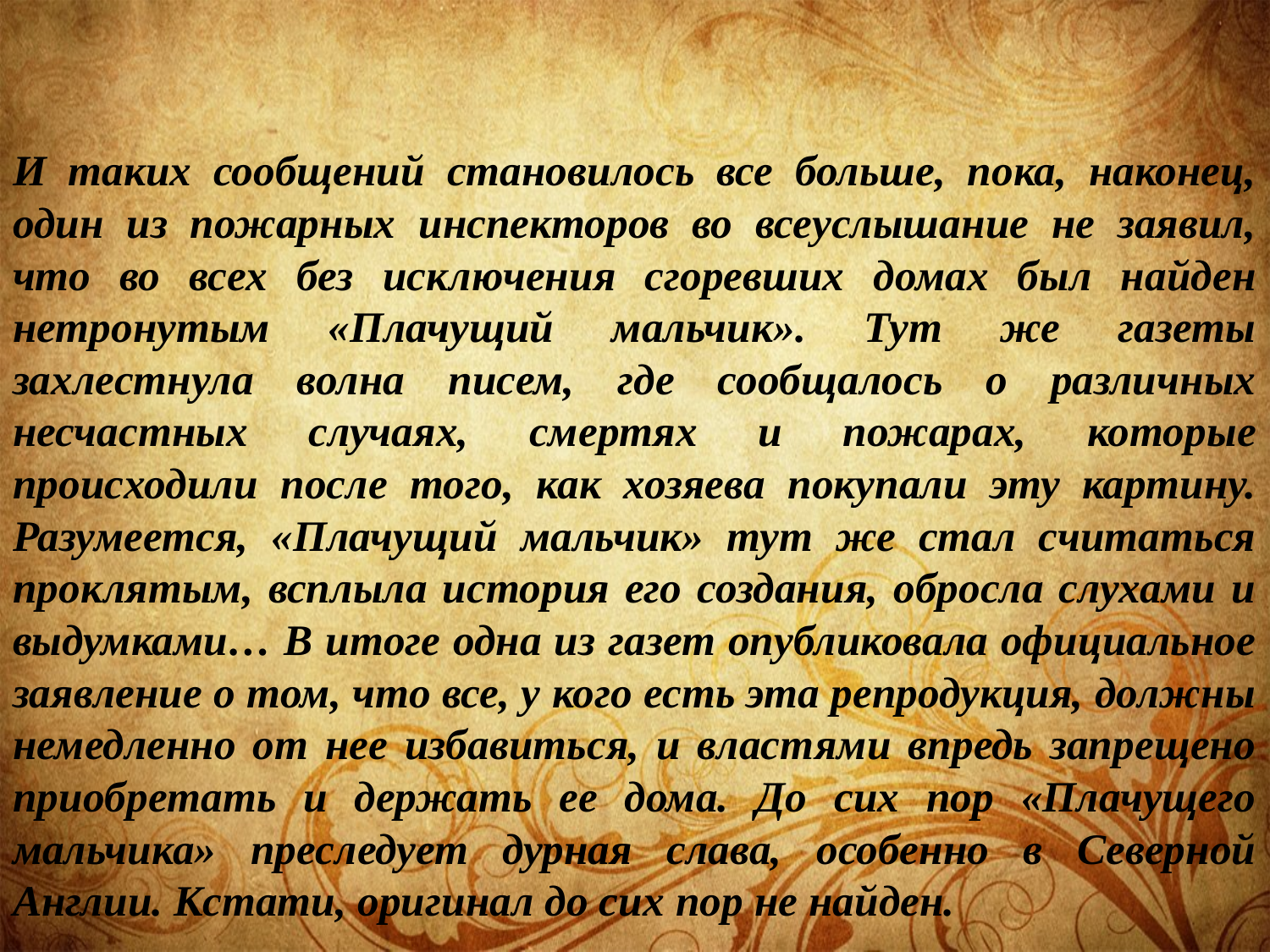

И таких сообщений становилось все больше, пока, наконец, один из пожарных инспекторов во всеуслышание не заявил, что во всех без исключения сгоревших домах был найден нетронутым «Плачущий мальчик». Тут же газеты захлестнула волна писем, где сообщалось о различных несчастных случаях, смертях и пожарах, которые происходили после того, как хозяева покупали эту картину. Разумеется, «Плачущий мальчик» тут же стал считаться проклятым, всплыла история его создания, обросла слухами и выдумками… В итоге одна из газет опубликовала официальное заявление о том, что все, у кого есть эта репродукция, должны немедленно от нее избавиться, и властями впредь запрещено приобретать и держать ее дома. До сих пор «Плачущего мальчика» преследует дурная слава, особенно в Северной Англии. Кстати, оригинал до сих пор не найден.